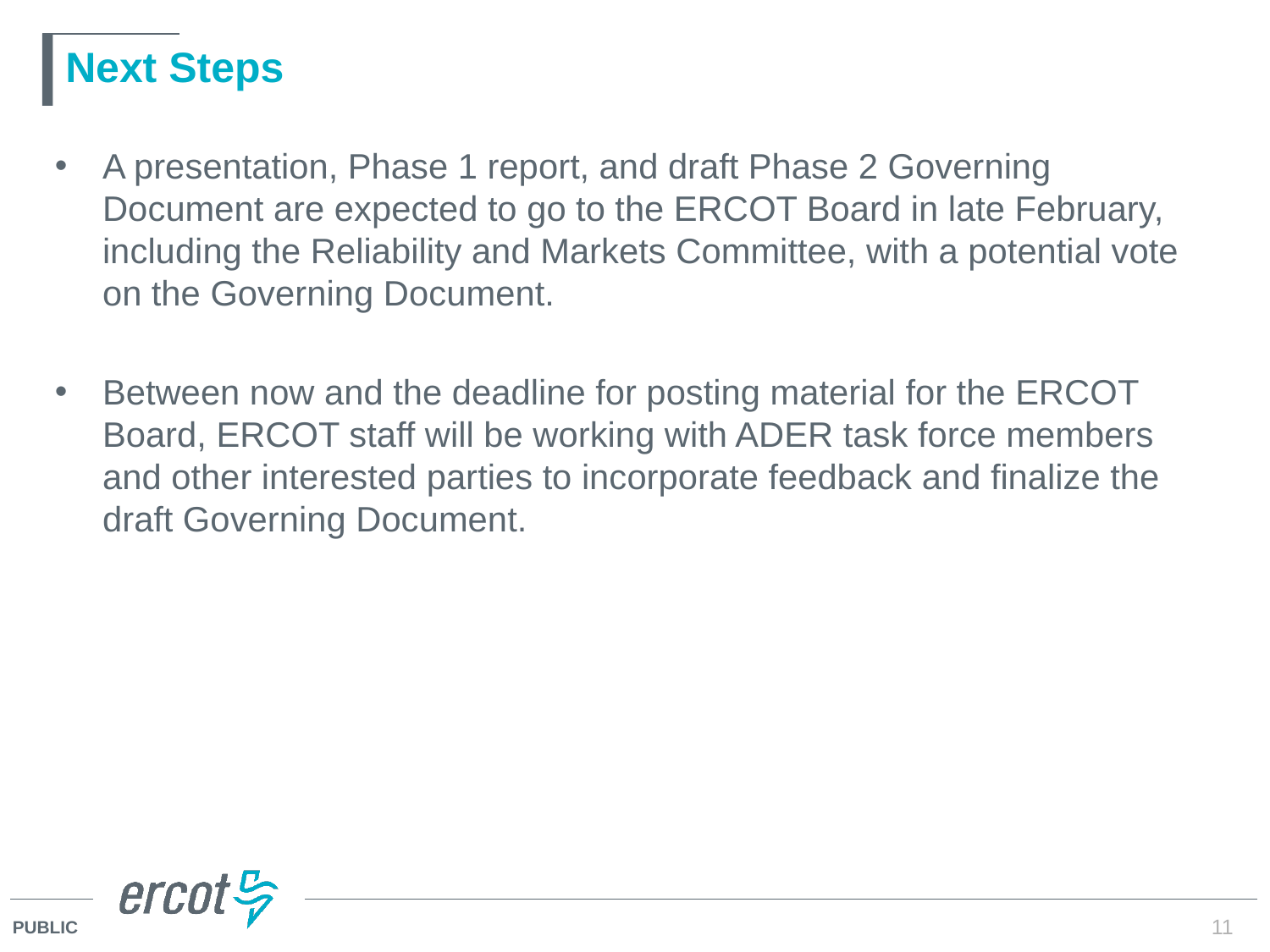

# Next Steps
A presentation, Phase 1 report, and draft Phase 2 Governing Document are expected to go to the ERCOT Board in late February, including the Reliability and Markets Committee, with a potential vote on the Governing Document.

Between now and the deadline for posting material for the ERCOT Board, ERCOT staff will be working with ADER task force members and other interested parties to incorporate feedback and finalize the draft Governing Document.

11